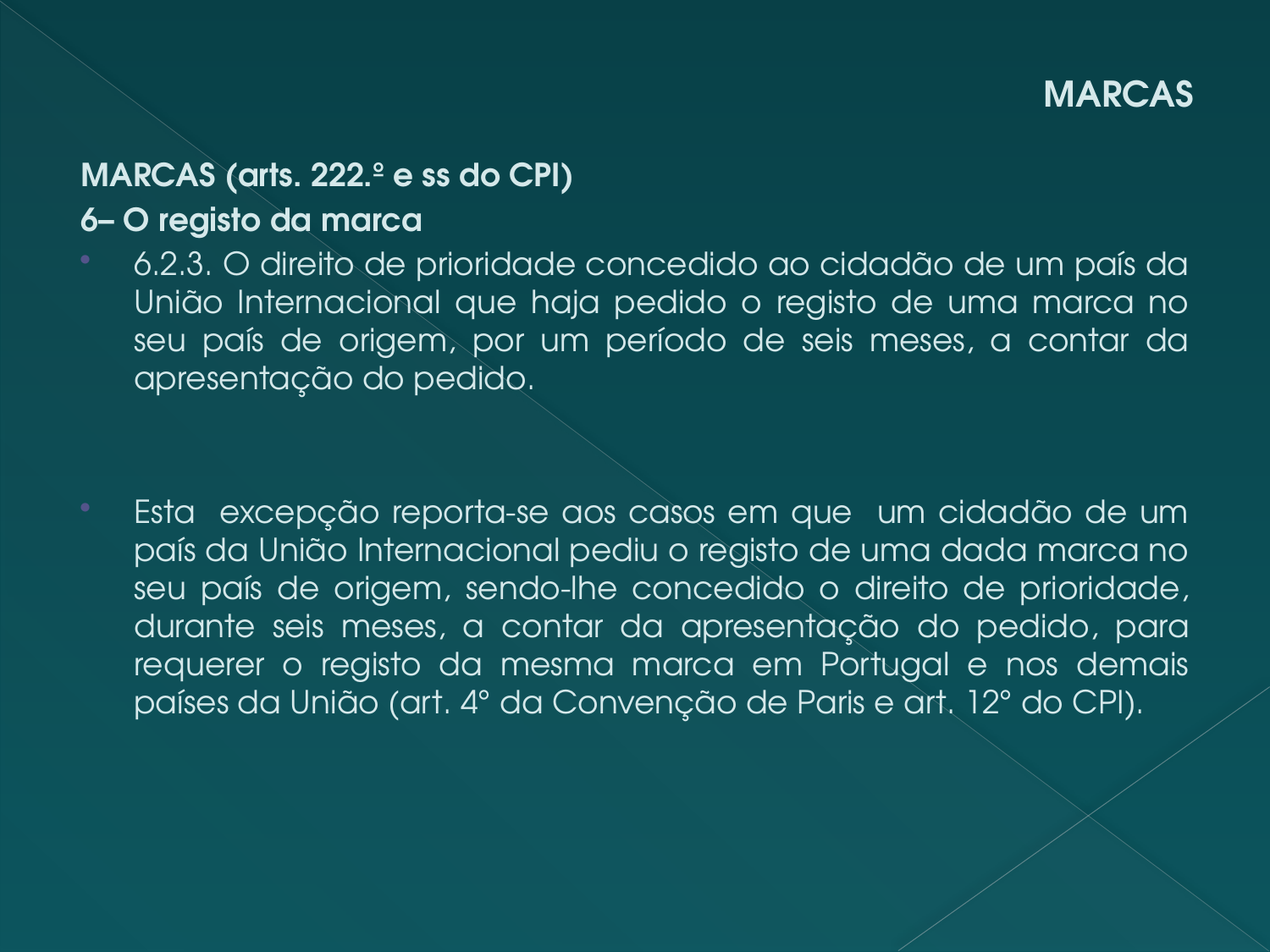

# MARCAS
MARCAS (arts. 222.º e ss do CPI)
6– O registo da marca
6.2.3. O direito de prioridade concedido ao cidadão de um país da União Internacional que haja pedido o registo de uma marca no seu país de origem, por um período de seis meses, a contar da apresentação do pedido.

Esta  excepção reporta-se aos casos em que  um cidadão de um país da União Internacional pediu o registo de uma dada marca no seu país de origem, sendo-lhe concedido o direito de prioridade, durante seis meses, a contar da apresentação do pedido, para requerer o registo da mesma marca em Portugal e nos demais países da União (art. 4° da Convenção de Paris e art. 12° do CPI).